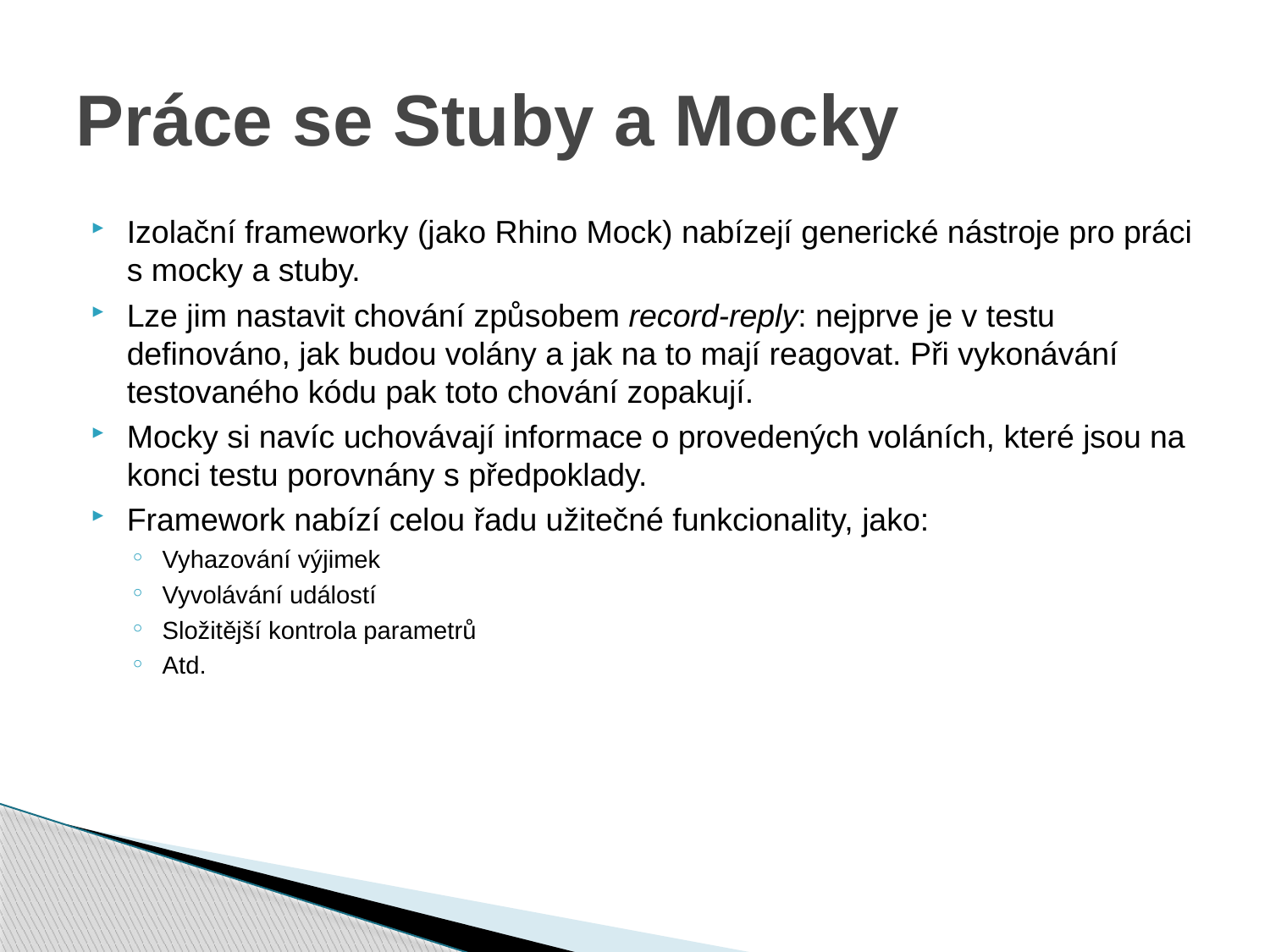

# Práce se Stuby a Mocky
Izolační frameworky (jako Rhino Mock) nabízejí generické nástroje pro práci s mocky a stuby.
Lze jim nastavit chování způsobem record-reply: nejprve je v testu definováno, jak budou volány a jak na to mají reagovat. Při vykonávání testovaného kódu pak toto chování zopakují.
Mocky si navíc uchovávají informace o provedených voláních, které jsou na konci testu porovnány s předpoklady.
Framework nabízí celou řadu užitečné funkcionality, jako:
Vyhazování výjimek
Vyvolávání událostí
Složitější kontrola parametrů
Atd.